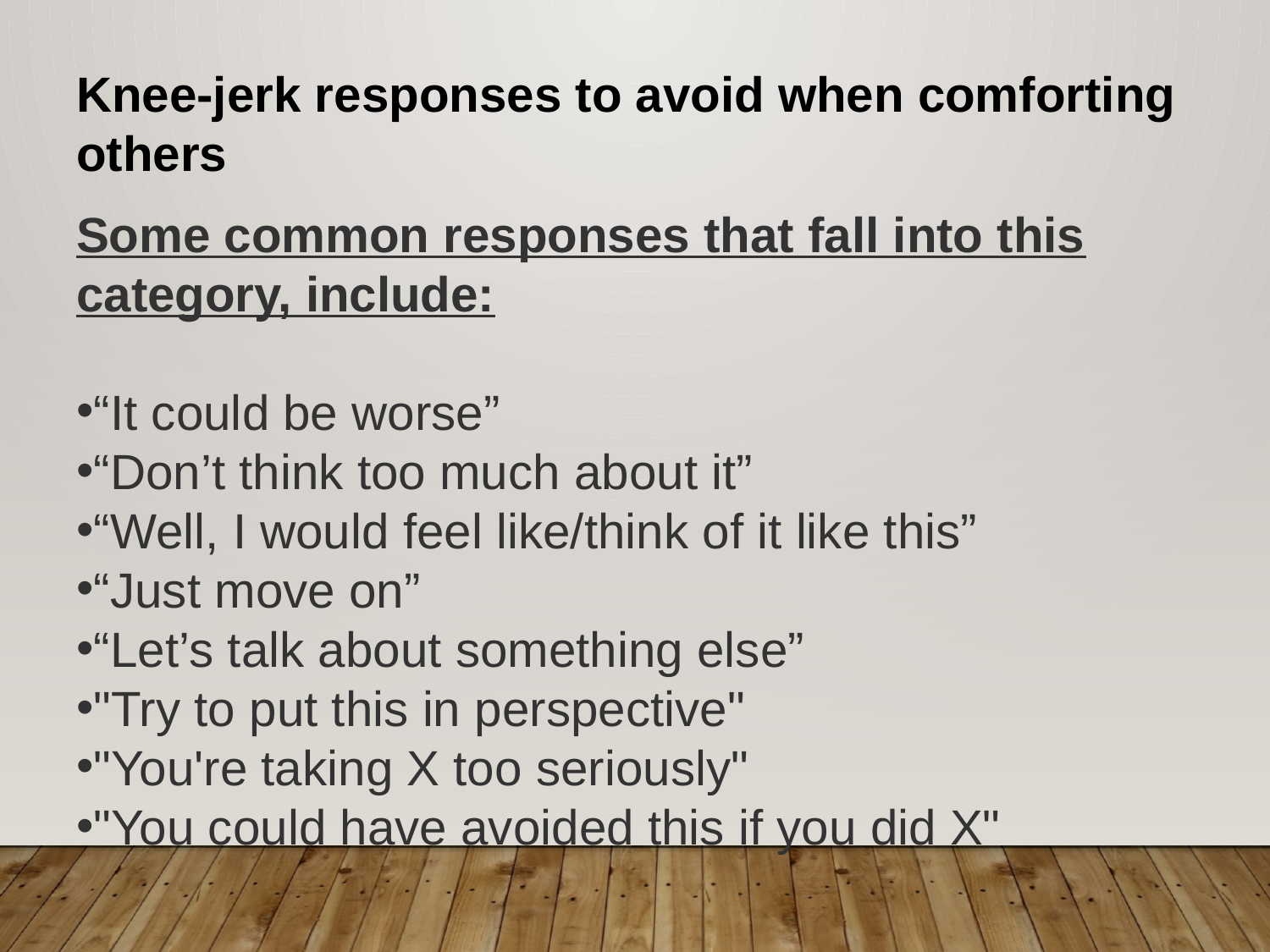

Knee-jerk responses to avoid when comforting others
Some common responses that fall into this category, include:

“It could be worse”
“Don’t think too much about it”
“Well, I would feel like/think of it like this”
“Just move on”
“Let’s talk about something else”
"Try to put this in perspective"
"You're taking X too seriously"
"You could have avoided this if you did X"